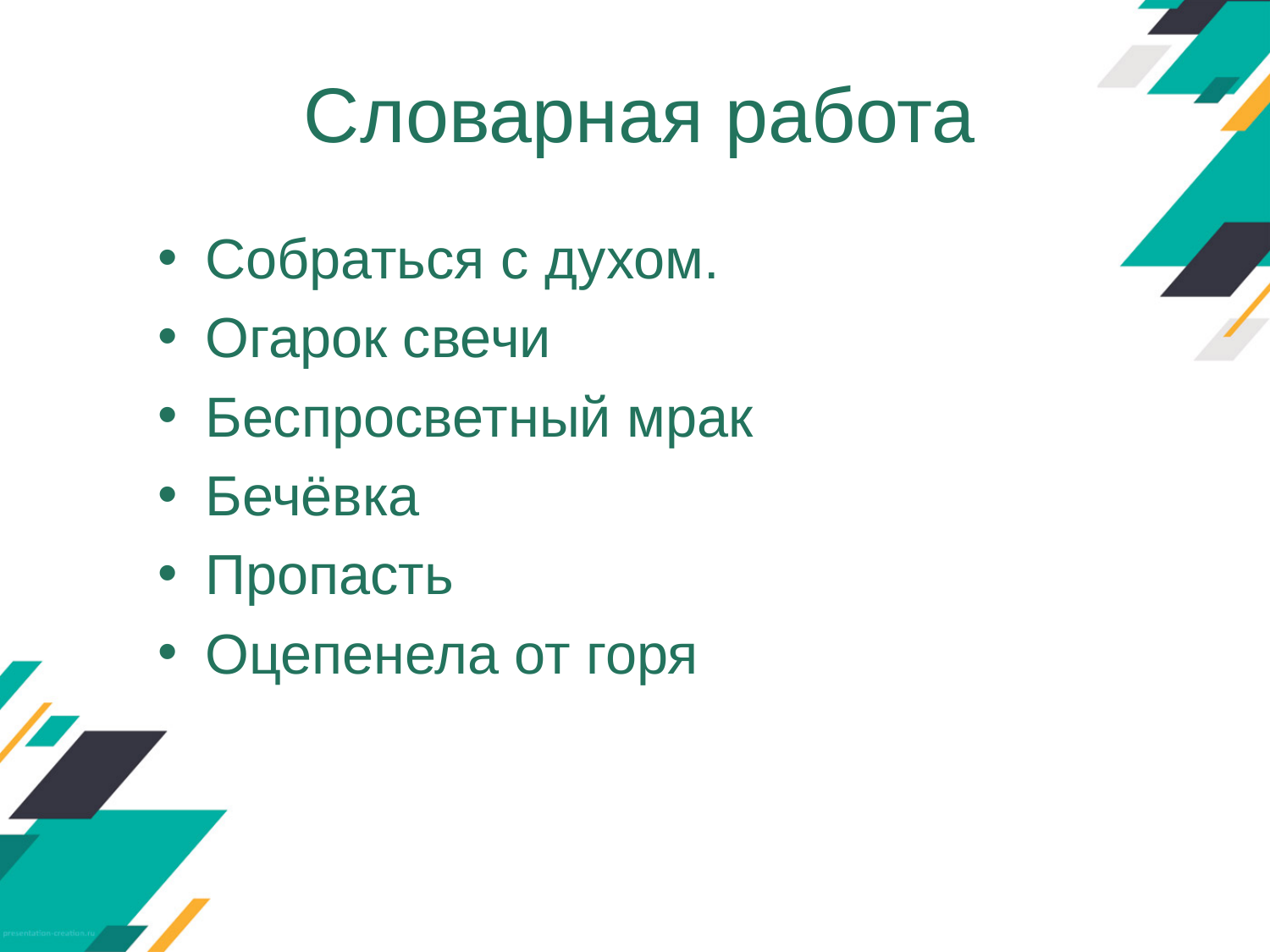

Словарная работа
Собраться с духом.
Огарок свечи
Беспросветный мрак
Бечёвка
Пропасть
Оцепенела от горя